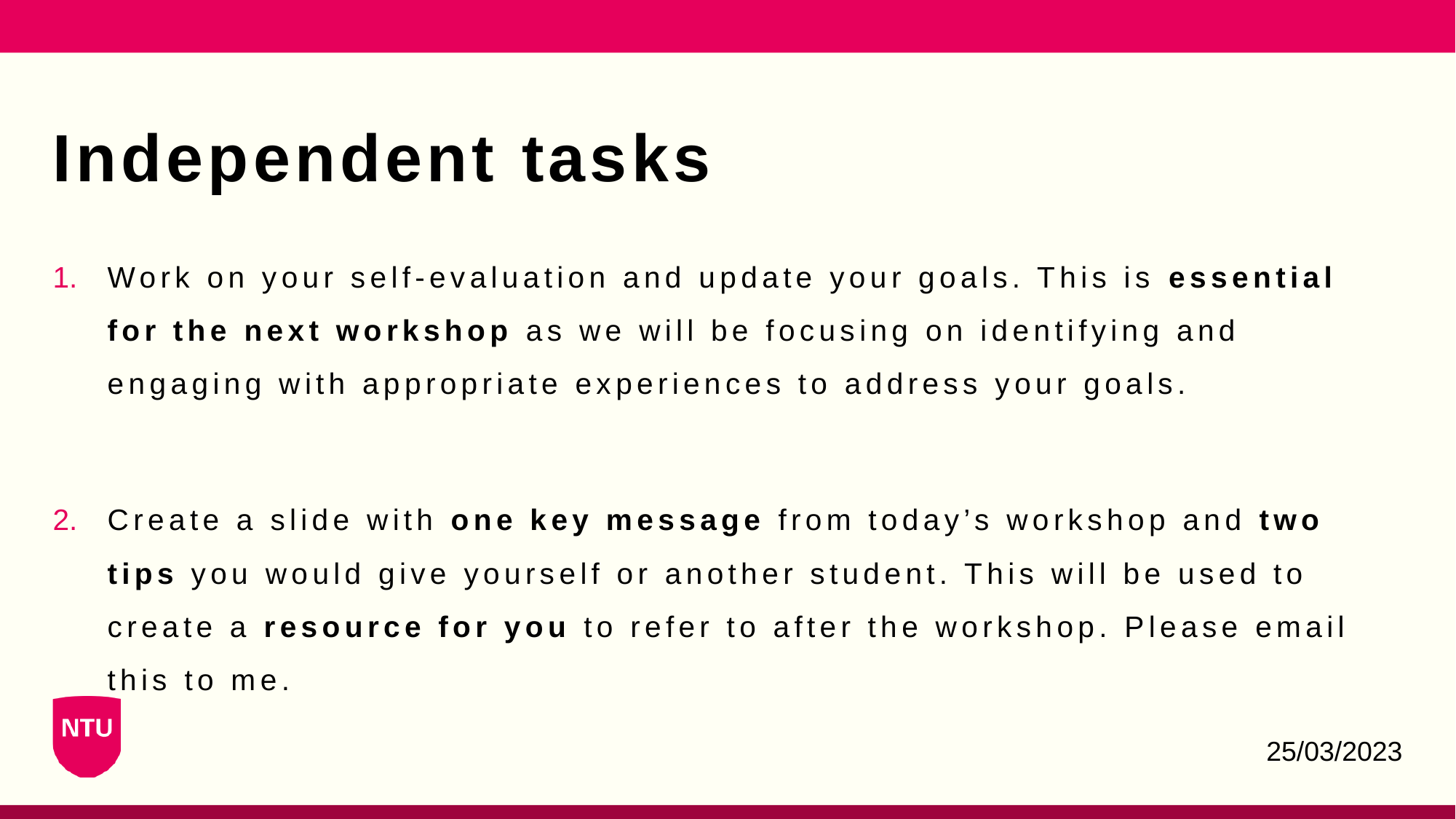

# Independent tasks
Work on your self-evaluation and update your goals. This is essential for the next workshop as we will be focusing on identifying and engaging with appropriate experiences to address your goals.

Create a slide with one key message from today’s workshop and two tips you would give yourself or another student. This will be used to create a resource for you to refer to after the workshop. Please email this to me.
25/03/2023